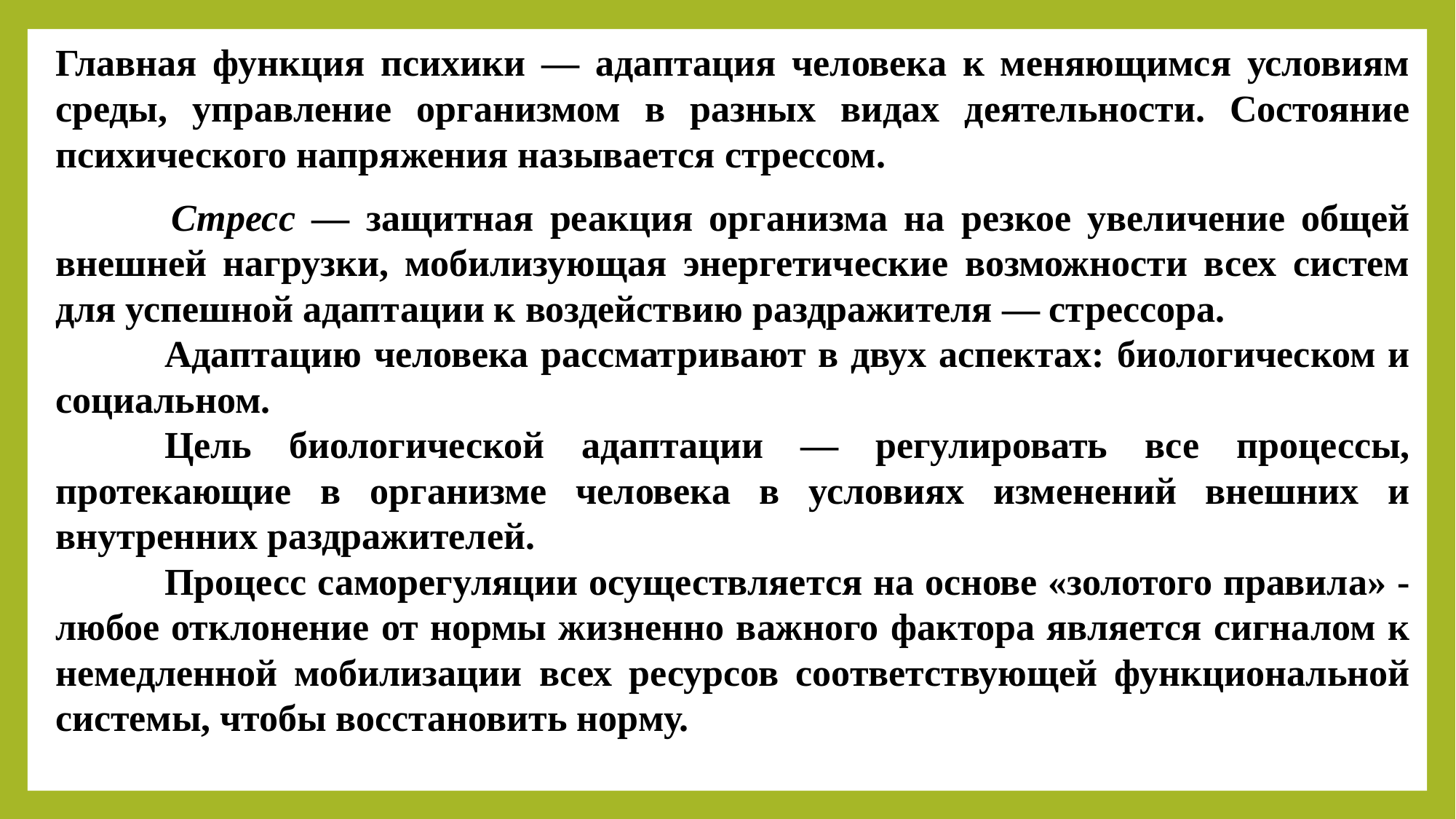

Главная функция психики — адаптация человека к меняющимся условиям среды, управление организмом в разных видах деятельности. Состояние психического напряжения называется стрессом.

 	Стресс — защитная реакция организма на резкое увеличение общей внешней нагрузки, мобилизующая энергетические возможности всех систем для успешной адаптации к воздействию раздражителя — стрессора.
	Адаптацию человека рассматривают в двух аспектах: биологическом и социальном.
	Цель биологической адаптации — регулировать все процессы, протекающие в организме человека в условиях изменений внешних и внутренних раздражителей.
	Процесс саморегуляции осуществляется на основе «золотого правила» - любое отклонение от нормы жизненно важного фактора является сигналом к немедленной мобилизации всех ресурсов соответствующей функциональной системы, чтобы восстановить норму.